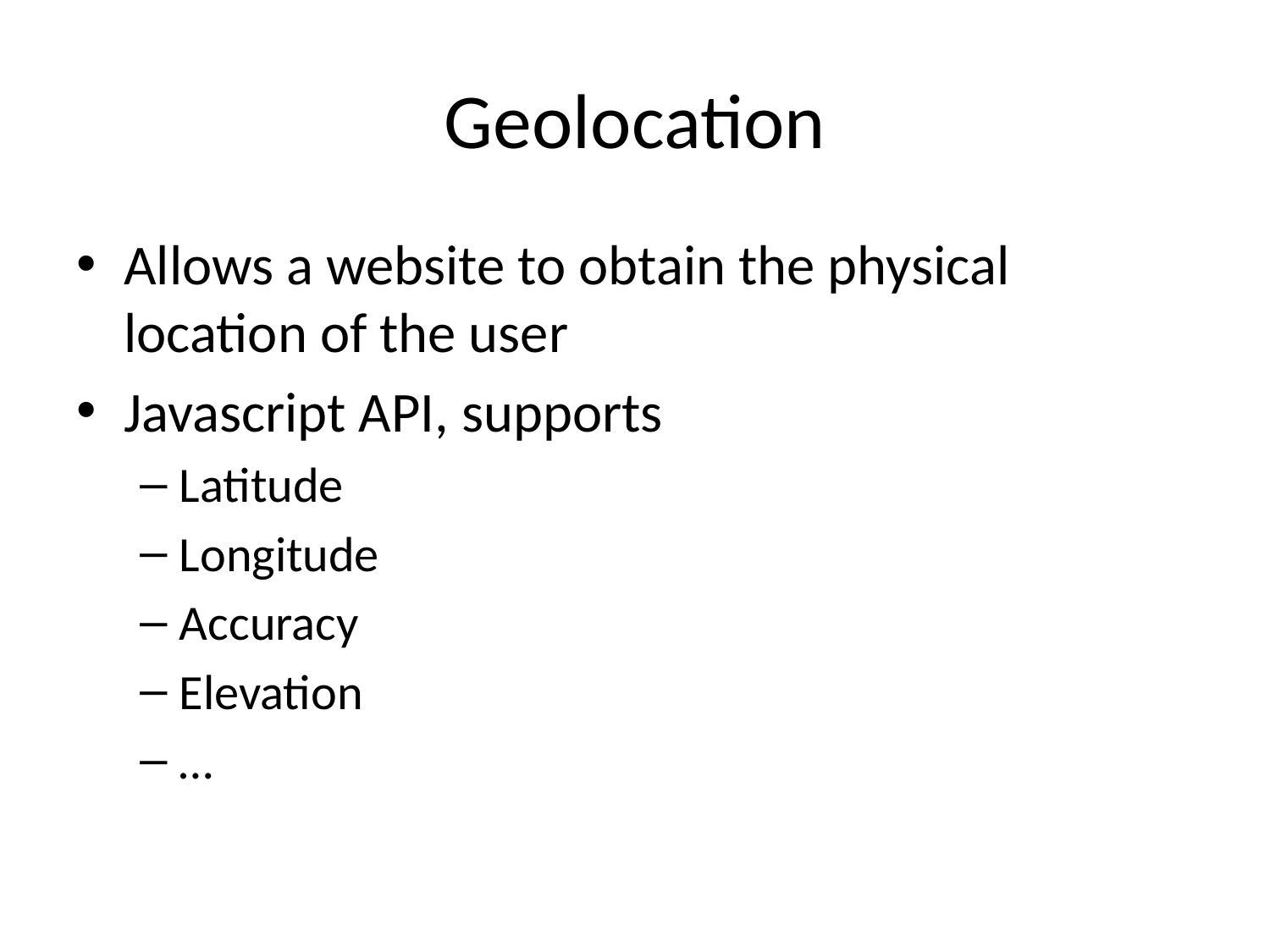

# Geolocation
Allows a website to obtain the physical location of the user
Javascript API, supports
Latitude
Longitude
Accuracy
Elevation
…